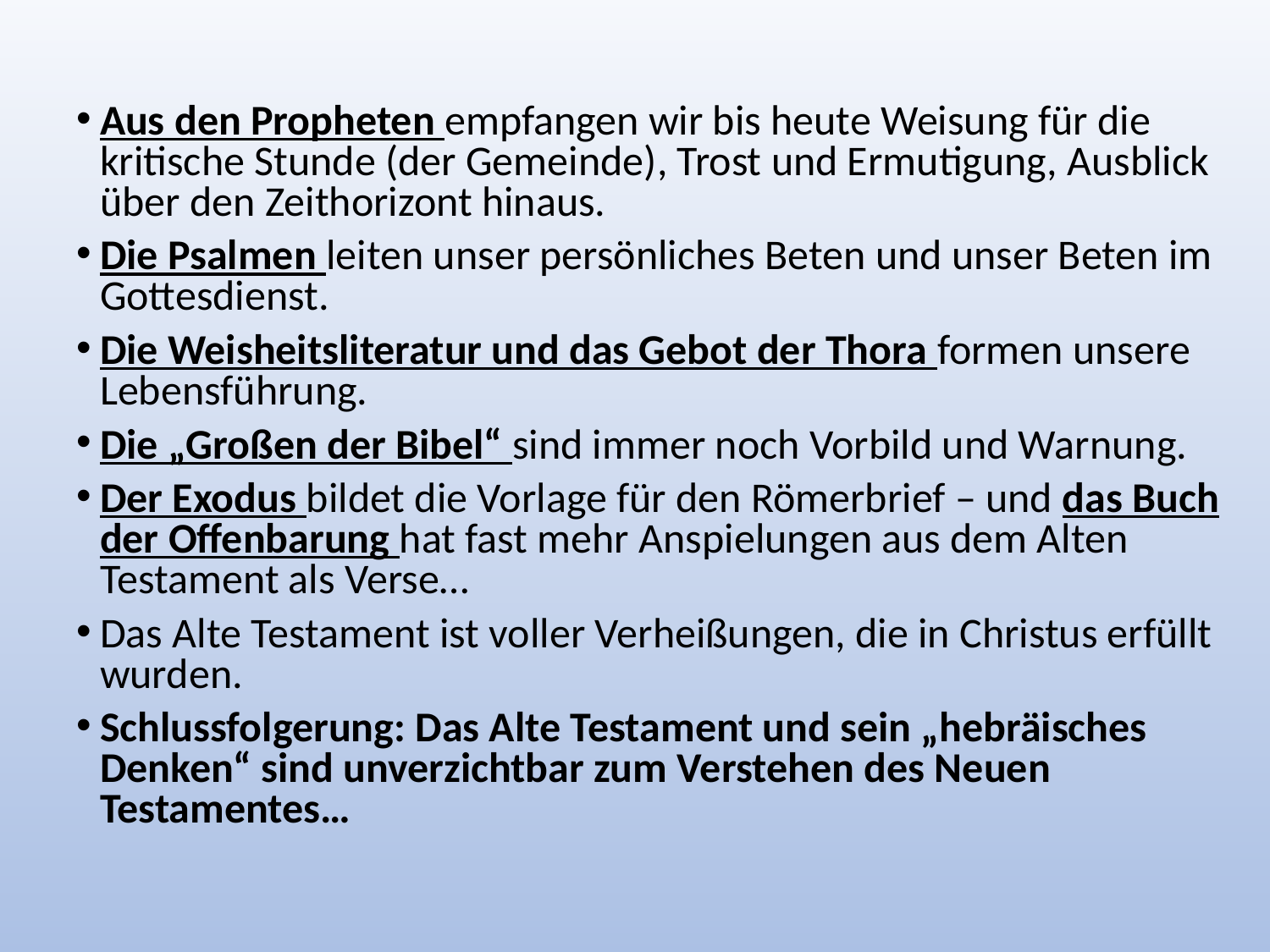

#
Aus den Propheten empfangen wir bis heute Weisung für die kritische Stunde (der Gemeinde), Trost und Ermutigung, Ausblick über den Zeithorizont hinaus.
Die Psalmen leiten unser persönliches Beten und unser Beten im Gottesdienst.
Die Weisheitsliteratur und das Gebot der Thora formen unsere Lebensführung.
Die „Großen der Bibel“ sind immer noch Vorbild und Warnung.
Der Exodus bildet die Vorlage für den Römerbrief – und das Buch der Offenbarung hat fast mehr Anspielungen aus dem Alten Testament als Verse…
Das Alte Testament ist voller Verheißungen, die in Christus erfüllt wurden.
Schlussfolgerung: Das Alte Testament und sein „hebräisches Denken“ sind unverzichtbar zum Verstehen des Neuen Testamentes…